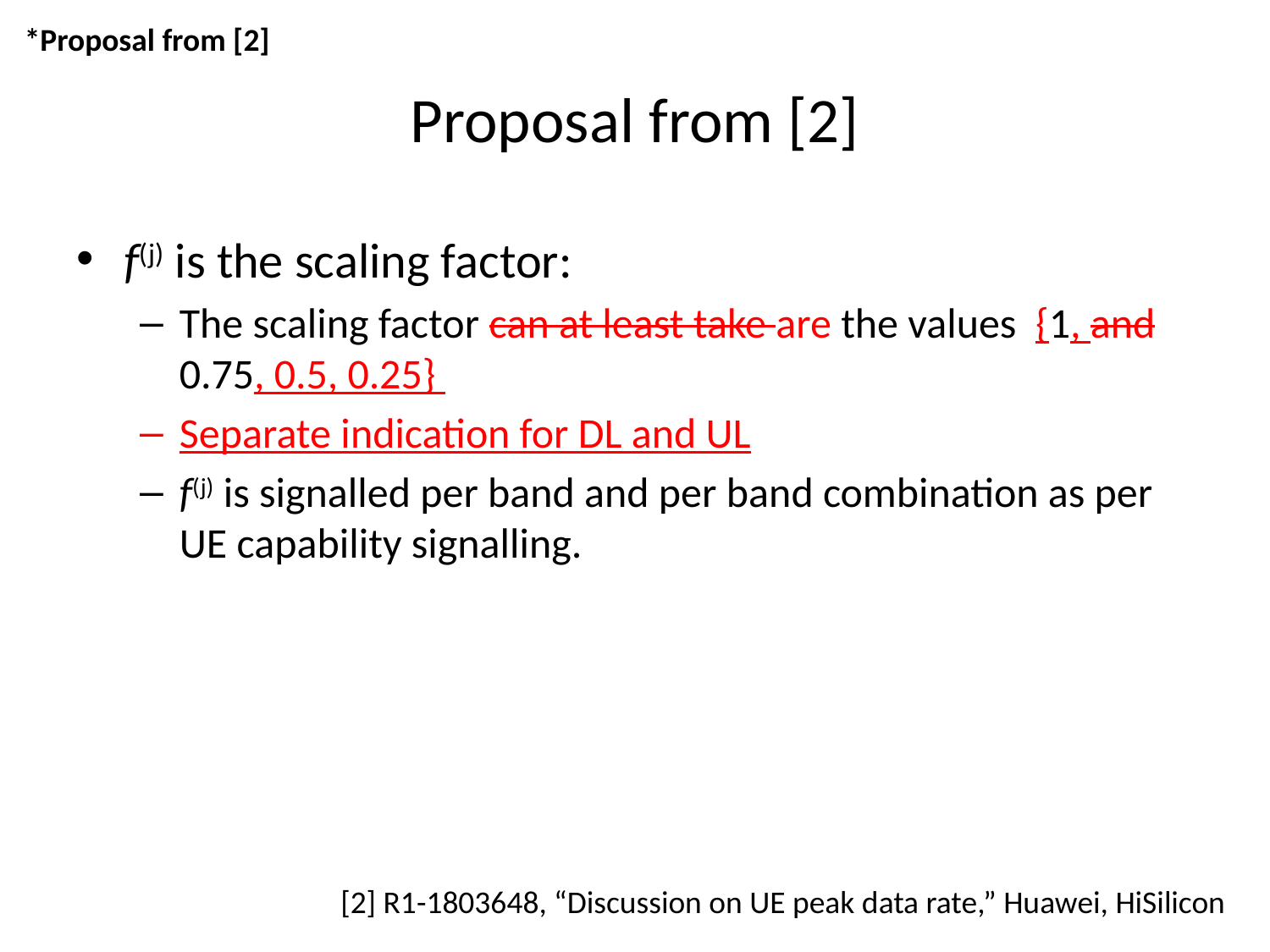

*Proposal from [2]
# Proposal from [2]
f(j) is the scaling factor:
The scaling factor can at least take are the values  {1, and 0.75, 0.5, 0.25}
Separate indication for DL and UL
f(j) is signalled per band and per band combination as per UE capability signalling.

[2] R1-1803648, “Discussion on UE peak data rate,” Huawei, HiSilicon